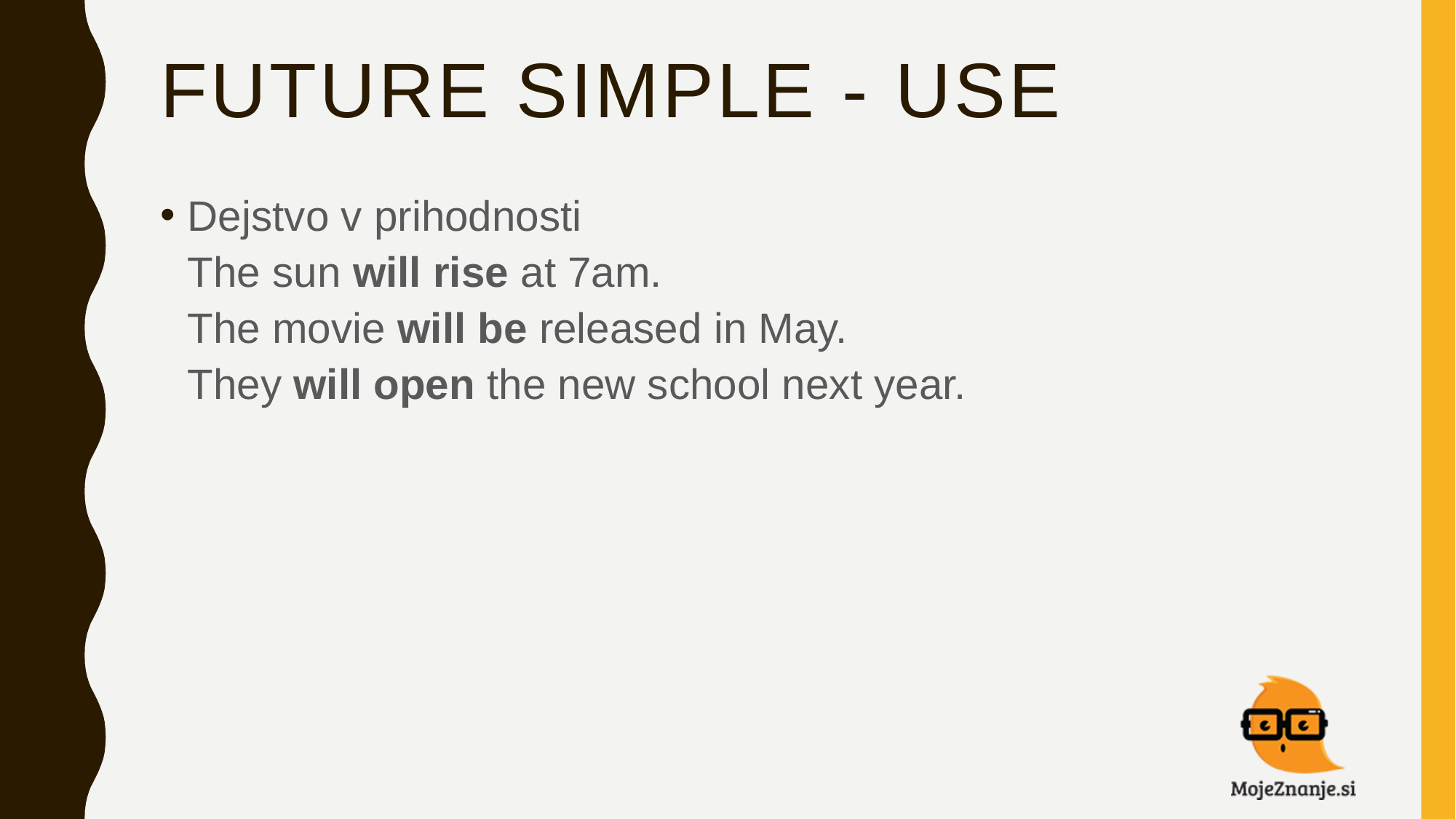

# FUTURE SIMPLE - USE
Dejstvo v prihodnosti
The sun will rise at 7am.
The movie will be released in May.
They will open the new school next year.